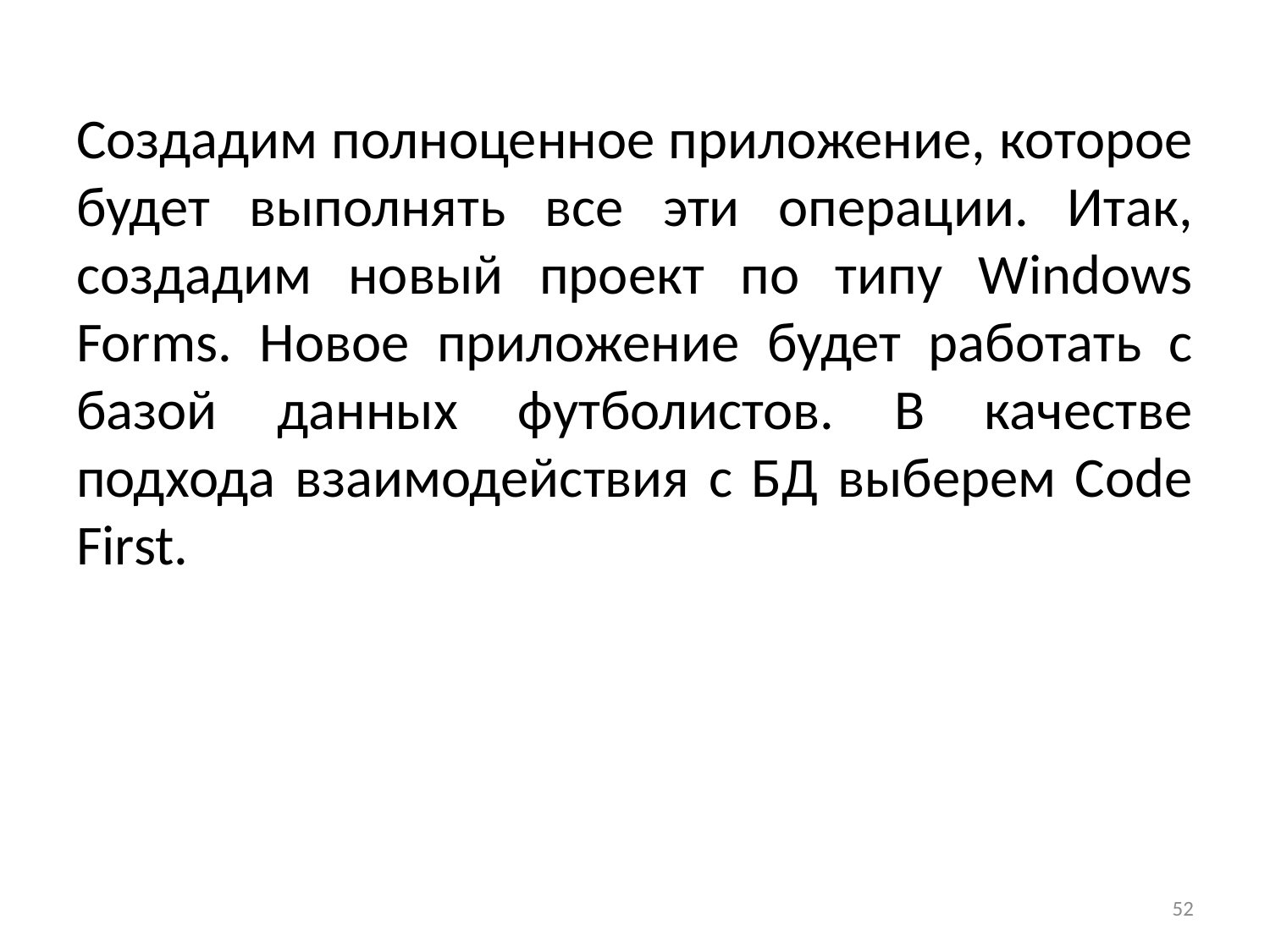

Создадим полноценное приложение, которое будет выполнять все эти операции. Итак, создадим новый проект по типу Windows Forms. Новое приложение будет работать с базой данных футболистов. В качестве подхода взаимодействия с БД выберем Code First.
52